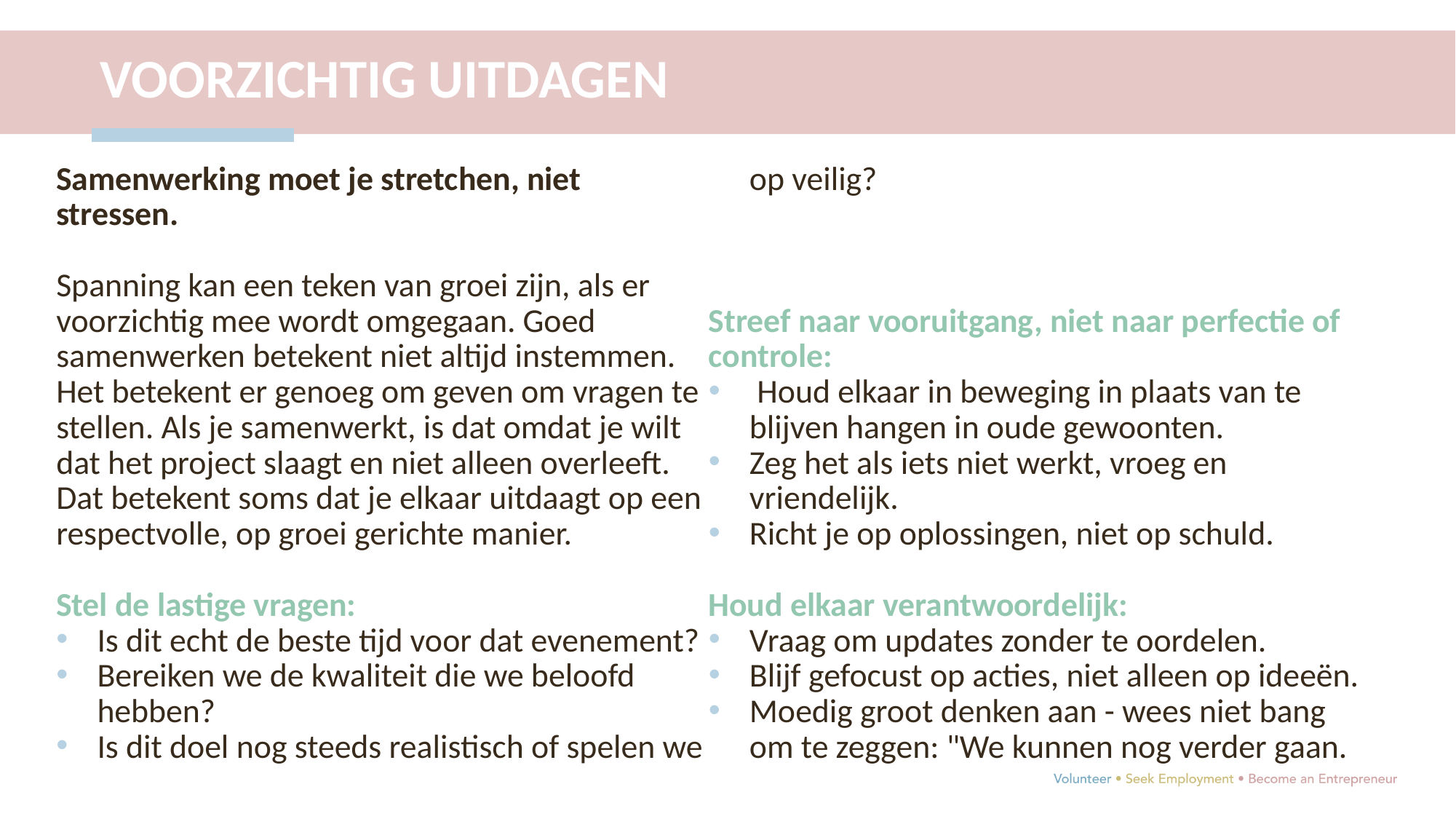

VOORZICHTIG UITDAGEN
Samenwerking moet je stretchen, niet stressen.
Spanning kan een teken van groei zijn, als er voorzichtig mee wordt omgegaan. Goed samenwerken betekent niet altijd instemmen. Het betekent er genoeg om geven om vragen te stellen. Als je samenwerkt, is dat omdat je wilt dat het project slaagt en niet alleen overleeft. Dat betekent soms dat je elkaar uitdaagt op een respectvolle, op groei gerichte manier.

Stel de lastige vragen:
Is dit echt de beste tijd voor dat evenement?
Bereiken we de kwaliteit die we beloofd hebben?
Is dit doel nog steeds realistisch of spelen we op veilig?

Streef naar vooruitgang, niet naar perfectie of controle:
 Houd elkaar in beweging in plaats van te blijven hangen in oude gewoonten.
Zeg het als iets niet werkt, vroeg en vriendelijk.
Richt je op oplossingen, niet op schuld.

Houd elkaar verantwoordelijk:
Vraag om updates zonder te oordelen.
Blijf gefocust op acties, niet alleen op ideeën.
Moedig groot denken aan - wees niet bang om te zeggen: "We kunnen nog verder gaan.